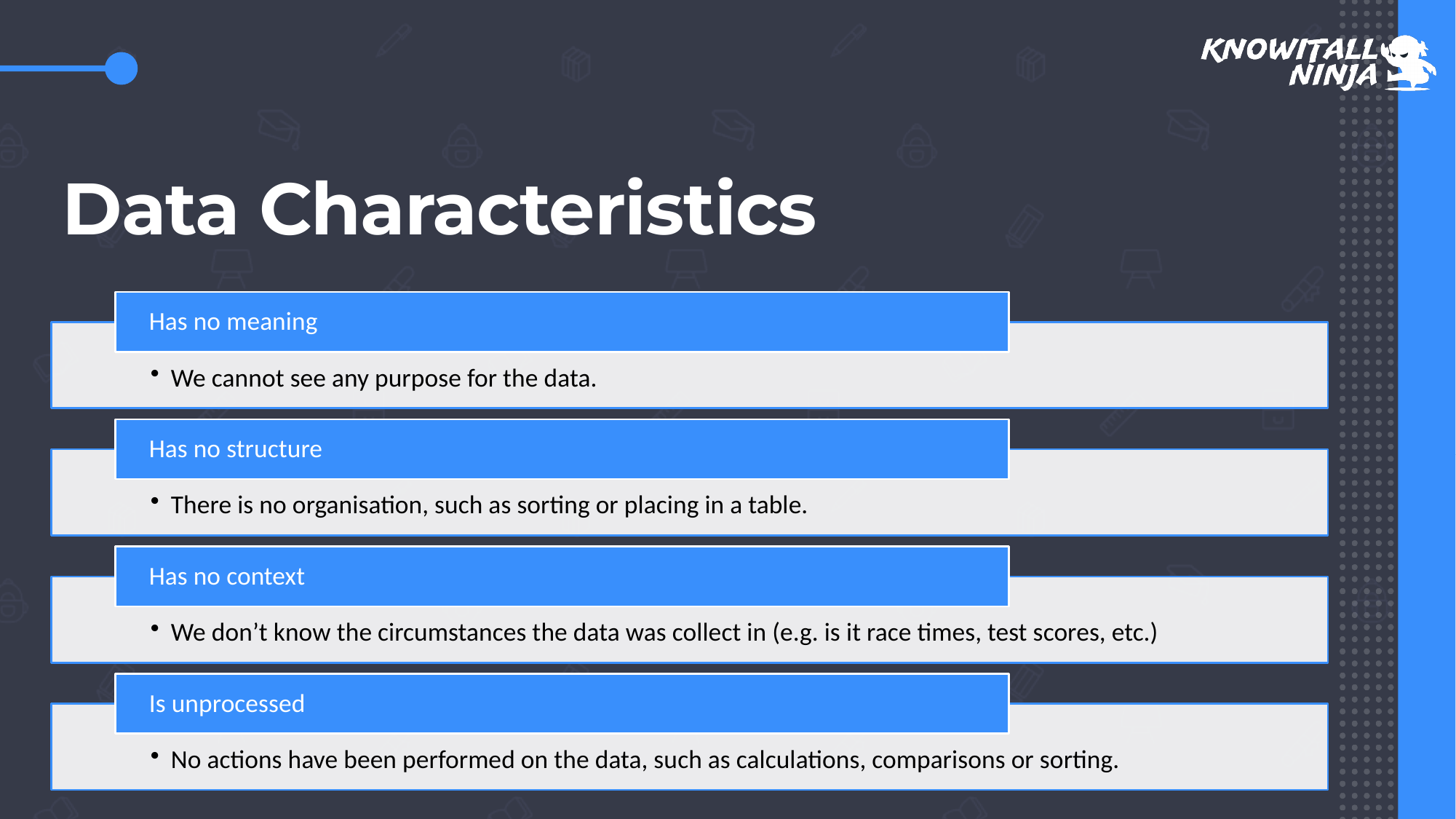

# Data Characteristics
We cannot see any purpose for the data.
Has no meaning
There is no organisation, such as sorting or placing in a table.
Has no structure
We don’t know the circumstances the data was collect in (e.g. is it race times, test scores, etc.)
Has no context
No actions have been performed on the data, such as calculations, comparisons or sorting.
Is unprocessed